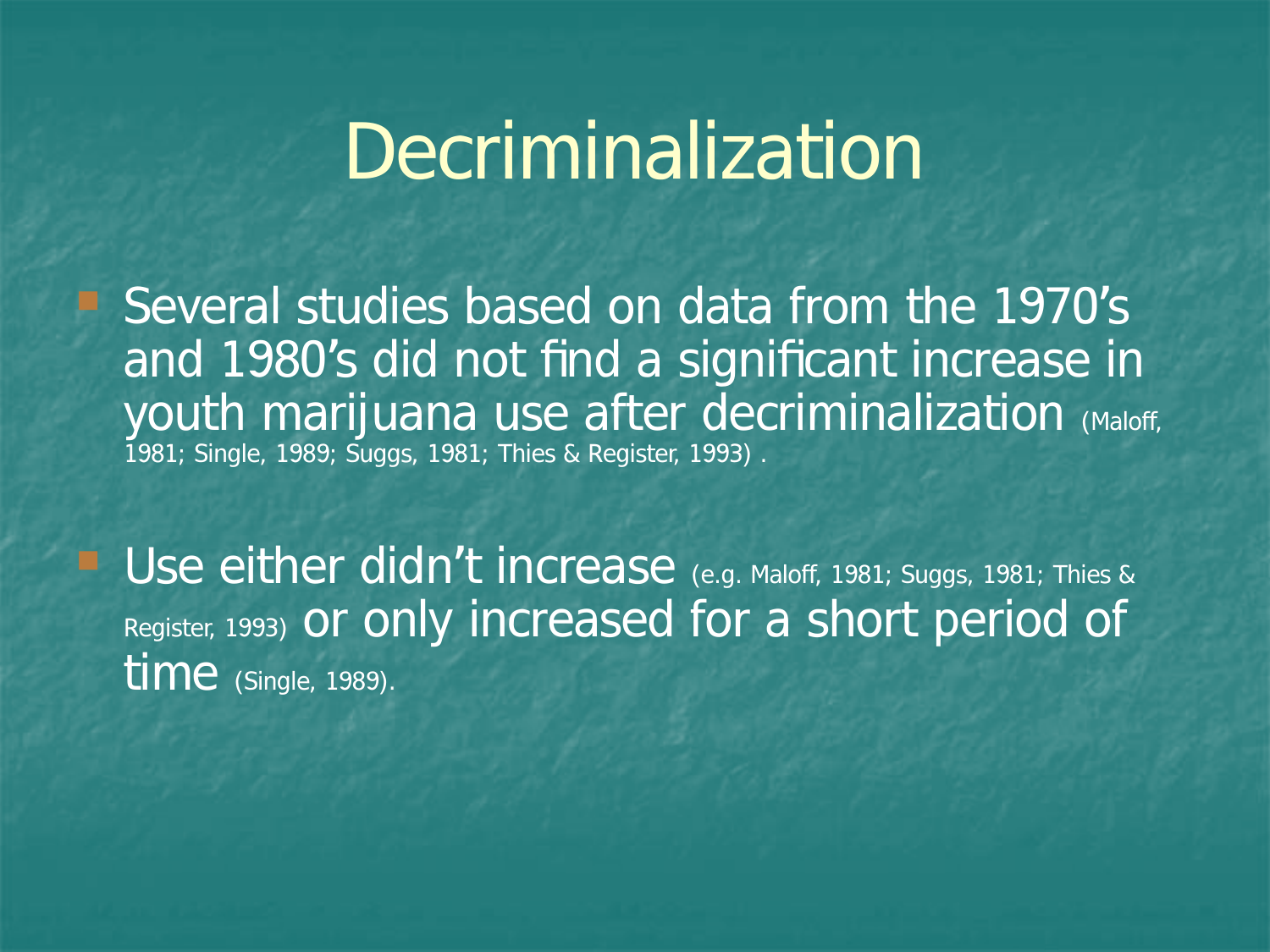

# Decriminalization
Several studies based on data from the 1970’s and 1980’s did not find a significant increase in youth marijuana use after decriminalization (Maloff, 1981; Single, 1989; Suggs, 1981; Thies & Register, 1993) .

Use either didn’t increase (e.g. Maloff, 1981; Suggs, 1981; Thies & Register, 1993) or only increased for a short period of time (Single, 1989).